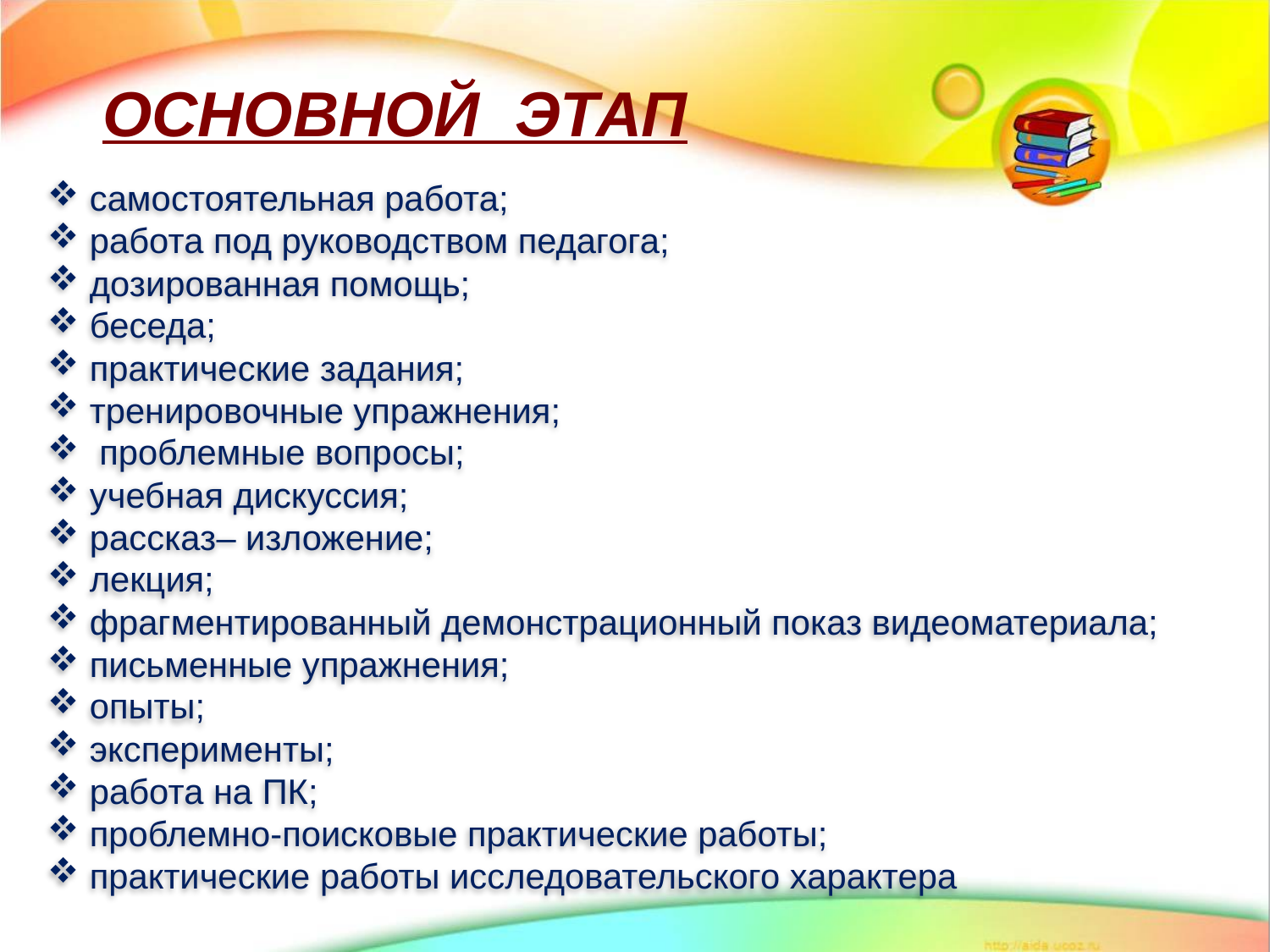

ОСНОВНОЙ  ЭТАП
 самостоятельная работа;
 работа под руководством педагога;
 дозированная помощь;
 беседа;
 практические задания;
 тренировочные упражнения;
  проблемные вопросы;
 учебная дискуссия;
 рассказ– изложение;
 лекция;
 фрагментированный демонстрационный показ видеоматериала;
 письменные упражнения;
 опыты;
 эксперименты;
 работа на ПК;
 проблемно-поисковые практические работы;
 практические работы исследовательского характера